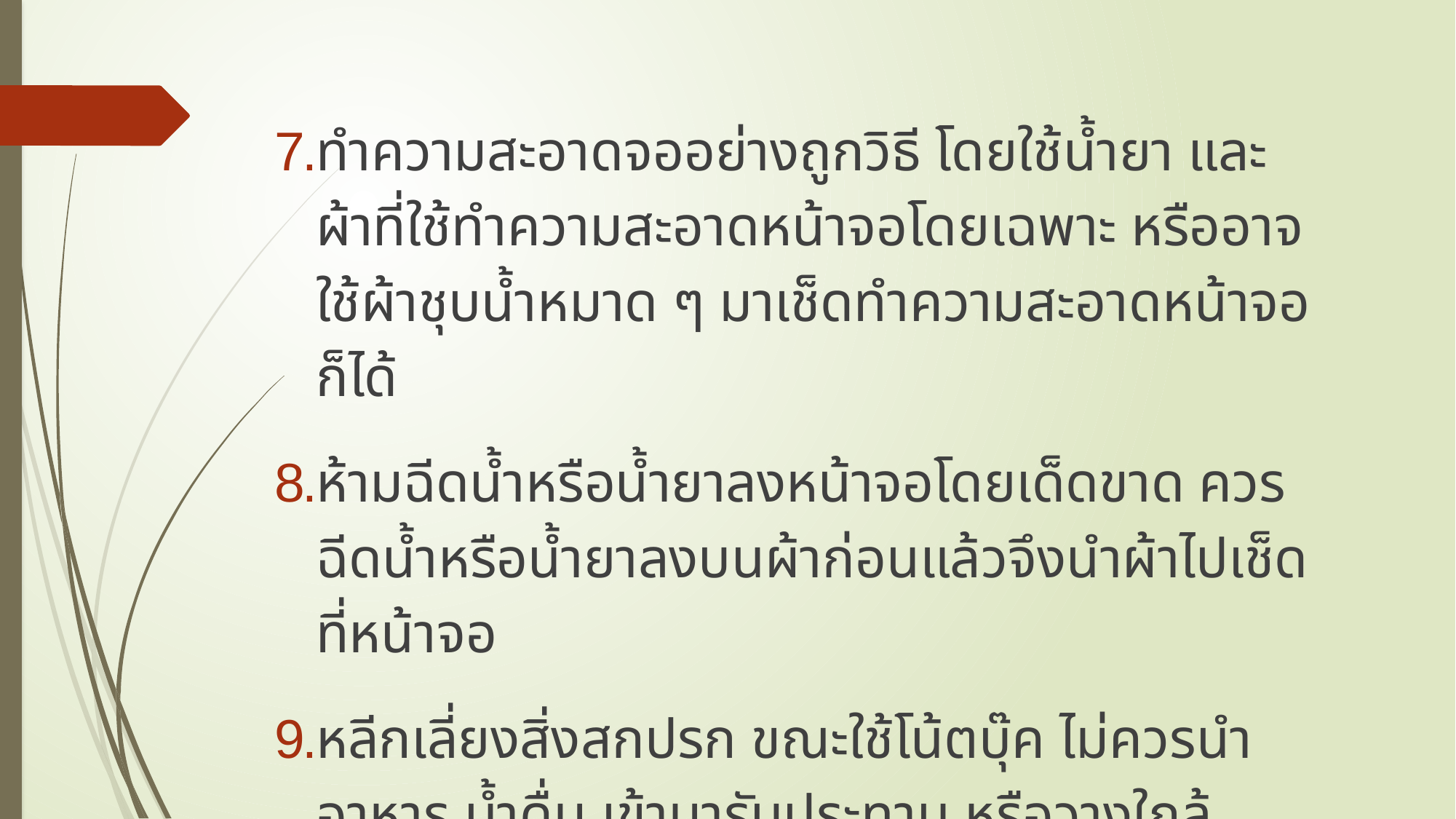

ทำความสะอาดจออย่างถูกวิธี โดยใช้น้ำยา และผ้าที่ใช้ทำความสะอาดหน้าจอโดยเฉพาะ หรืออาจใช้ผ้าชุบน้ำหมาด ๆ มาเช็ดทำความสะอาดหน้าจอก็ได้
ห้ามฉีดน้ำหรือน้ำยาลงหน้าจอโดยเด็ดขาด ควรฉีดน้ำหรือน้ำยาลงบนผ้าก่อนแล้วจึงนำผ้าไปเช็ดที่หน้าจอ
หลีกเลี่ยงสิ่งสกปรก ขณะใช้โน้ตบุ๊ค ไม่ควรนำอาหาร น้ำดื่ม เข้ามารับประทาน หรือวางใกล้ โน้ตบุ๊ค ทั้งนี้เพราะความชื้นหรือเศษอาหารอาจหลุดเข้าไปทำความเสียหายให้กับโน้ตบุ๊คได้